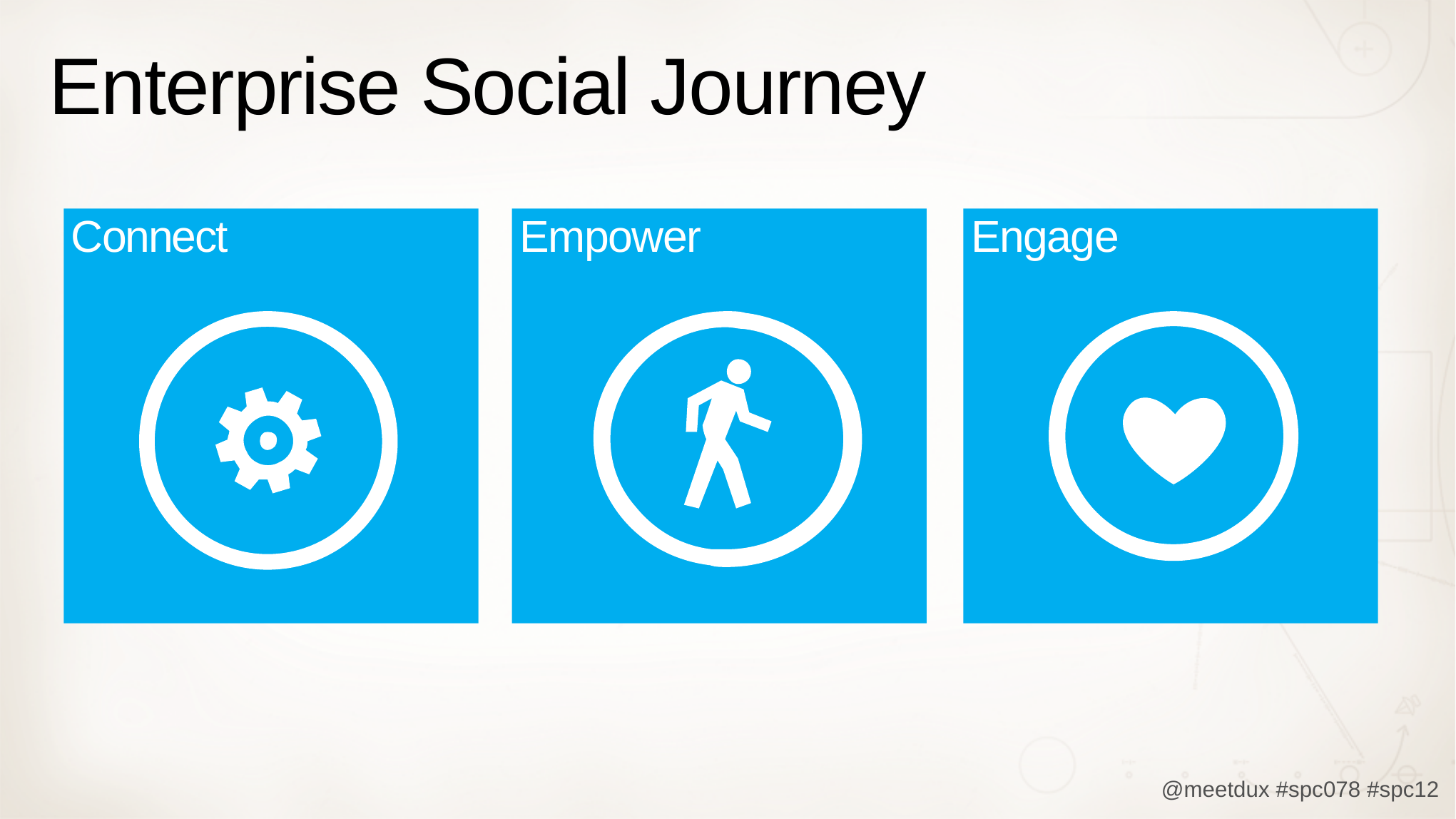

# Enterprise Social Journey
Empower
Engage
Connect